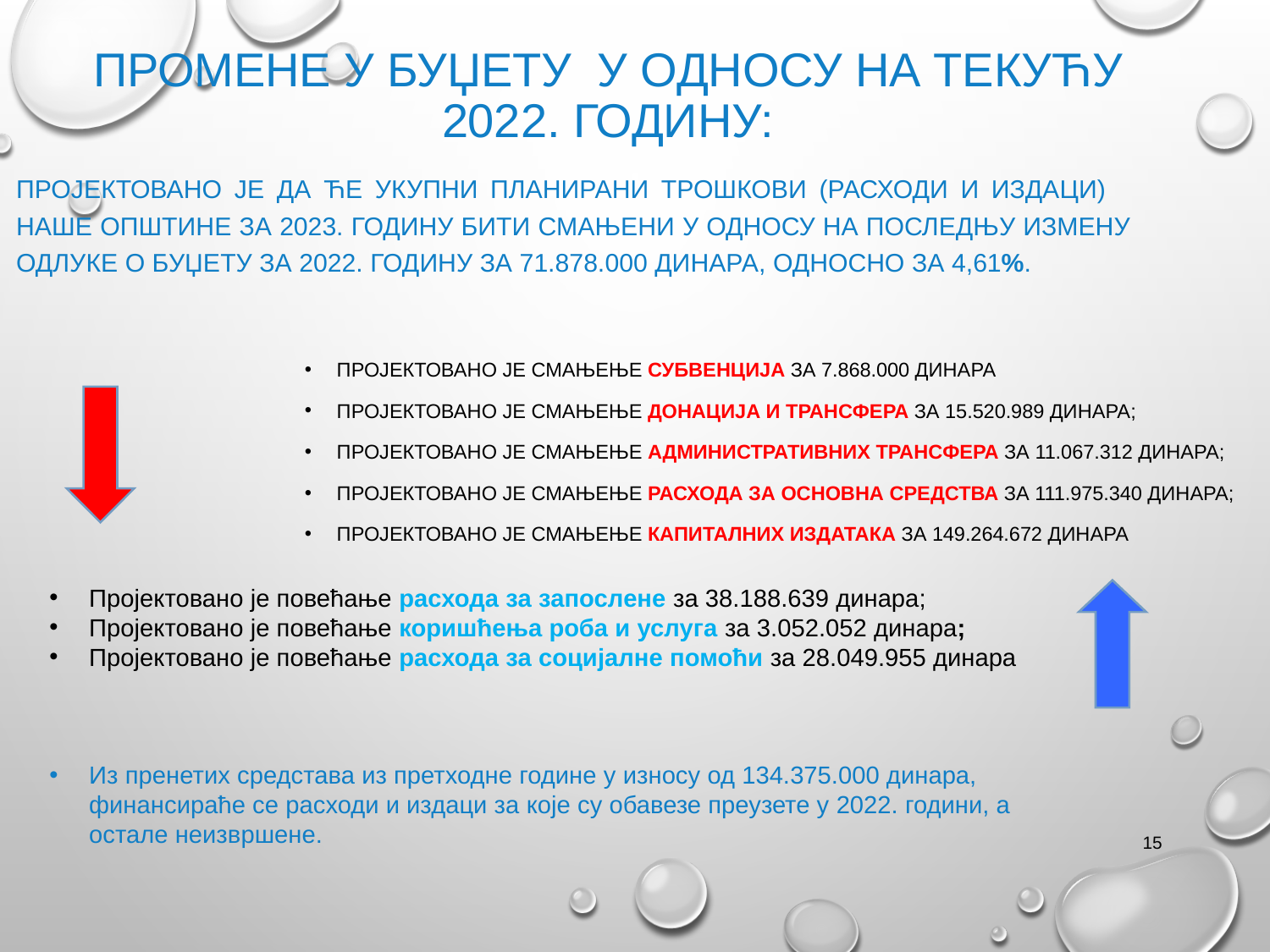

промене у буџету  у односу на текућу 2022. годину:
Пројектовано је да ће укупни планирани трошкови (расходи и издаци)   наше општине за 2023. годину бити смањени у односу на последњу измену Одлуке о буџету за 2022. годину за 71.878.000 динара, односно за 4,61%.

Пројектовано је смањење субвенција за 7.868.000 динара
Пројектовано је смањење донација и трансфера за 15.520.989 динара;
Пројектовано је смањење АДМИНИСТРАТИВНИХ ТРАНСФЕРА за 11.067.312 динара;
Пројектовано је смањење РАСХОДА ЗА ОСНОВНА СРЕДСТВА за 111.975.340 динара;
Пројектовано је смањење капиталних издатака за 149.264.672 динара

Пројектовано је повећање расхода за запослене за 38.188.639 динара;
Пројектовано је повећање коришћења роба и услуга за 3.052.052 динара;
Пројектовано је повећање расхода за социјалне помоћи за 28.049.955 динара

Из пренетих средстава из претходне године у износу од 134.375.000 динара, финансираће се расходи и издаци за које су обавезе преузете у 2022. години, а остале неизвршене.

15